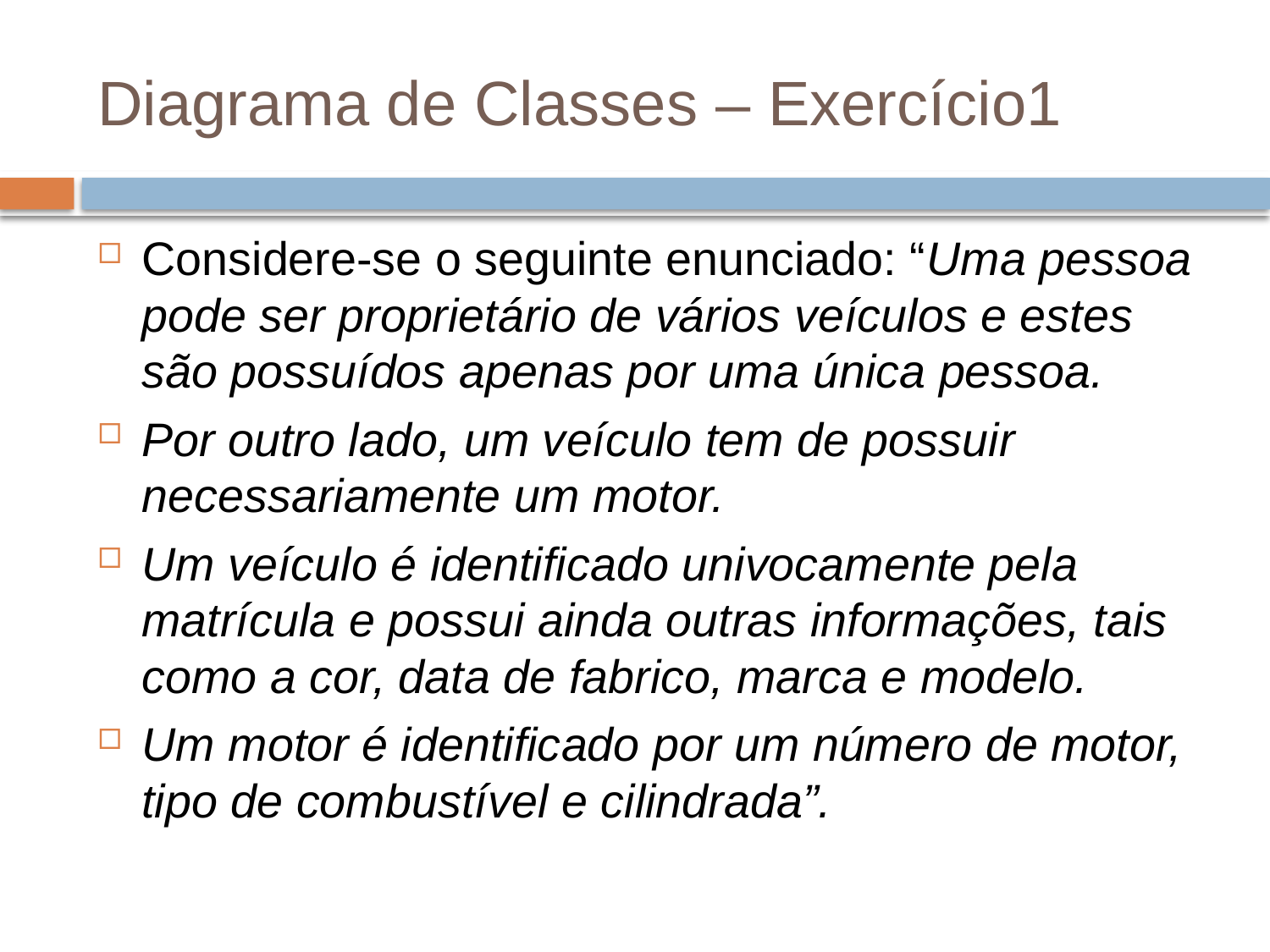

# Diagrama de Classes – Exercício1
Considere-se o seguinte enunciado: “Uma pessoa pode ser proprietário de vários veículos e estes são possuídos apenas por uma única pessoa.
Por outro lado, um veículo tem de possuir necessariamente um motor.
Um veículo é identificado univocamente pela matrícula e possui ainda outras informações, tais como a cor, data de fabrico, marca e modelo.
Um motor é identificado por um número de motor, tipo de combustível e cilindrada”.